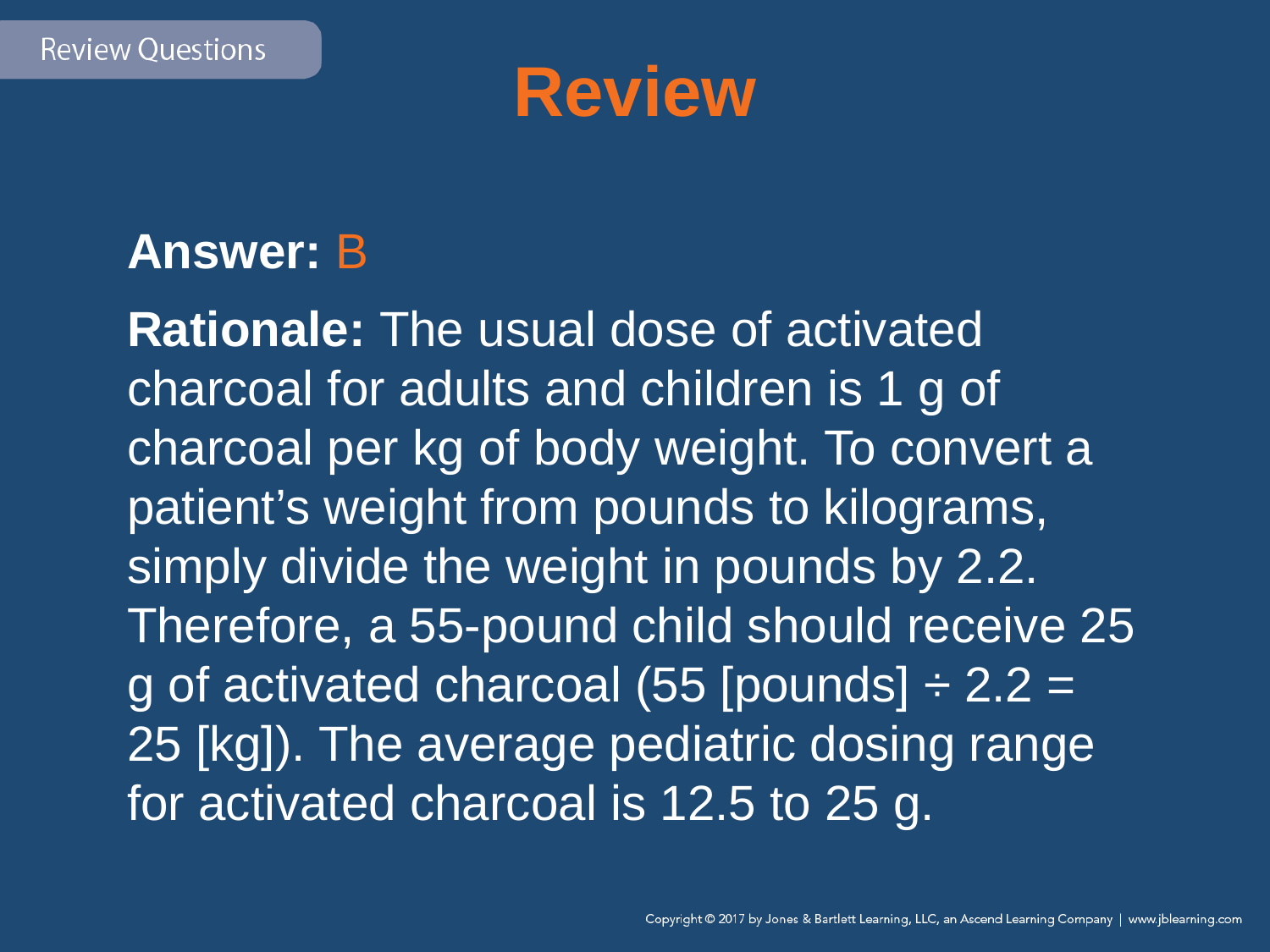

# Review
Answer: B
Rationale: The usual dose of activated charcoal for adults and children is 1 g of charcoal per kg of body weight. To convert a patient’s weight from pounds to kilograms, simply divide the weight in pounds by 2.2. Therefore, a 55-pound child should receive 25 g of activated charcoal (55 [pounds] ÷ 2.2 = 25 [kg]). The average pediatric dosing range for activated charcoal is 12.5 to 25 g.